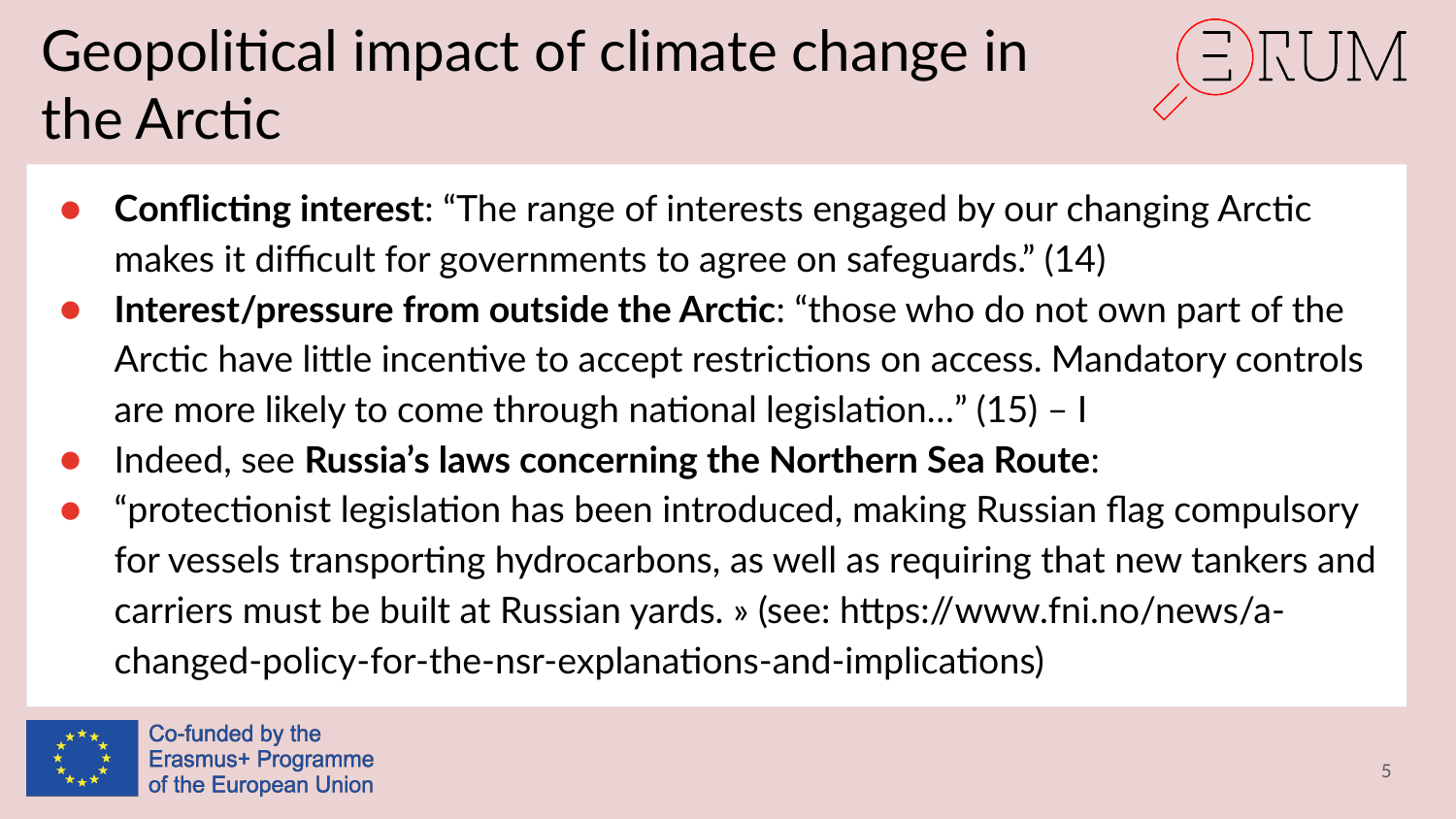

# Geopolitical impact of climate change in the Arctic
Conflicting interest: “The range of interests engaged by our changing Arctic makes it difficult for governments to agree on safeguards.” (14)
Interest/pressure from outside the Arctic: “those who do not own part of the Arctic have little incentive to accept restrictions on access. Mandatory controls are more likely to come through national legislation…” (15) – I
Indeed, see Russia’s laws concerning the Northern Sea Route:
“protectionist legislation has been introduced, making Russian flag compulsory for vessels transporting hydrocarbons, as well as requiring that new tankers and carriers must be built at Russian yards. » (see: https://www.fni.no/news/a-changed-policy-for-the-nsr-explanations-and-implications)
5